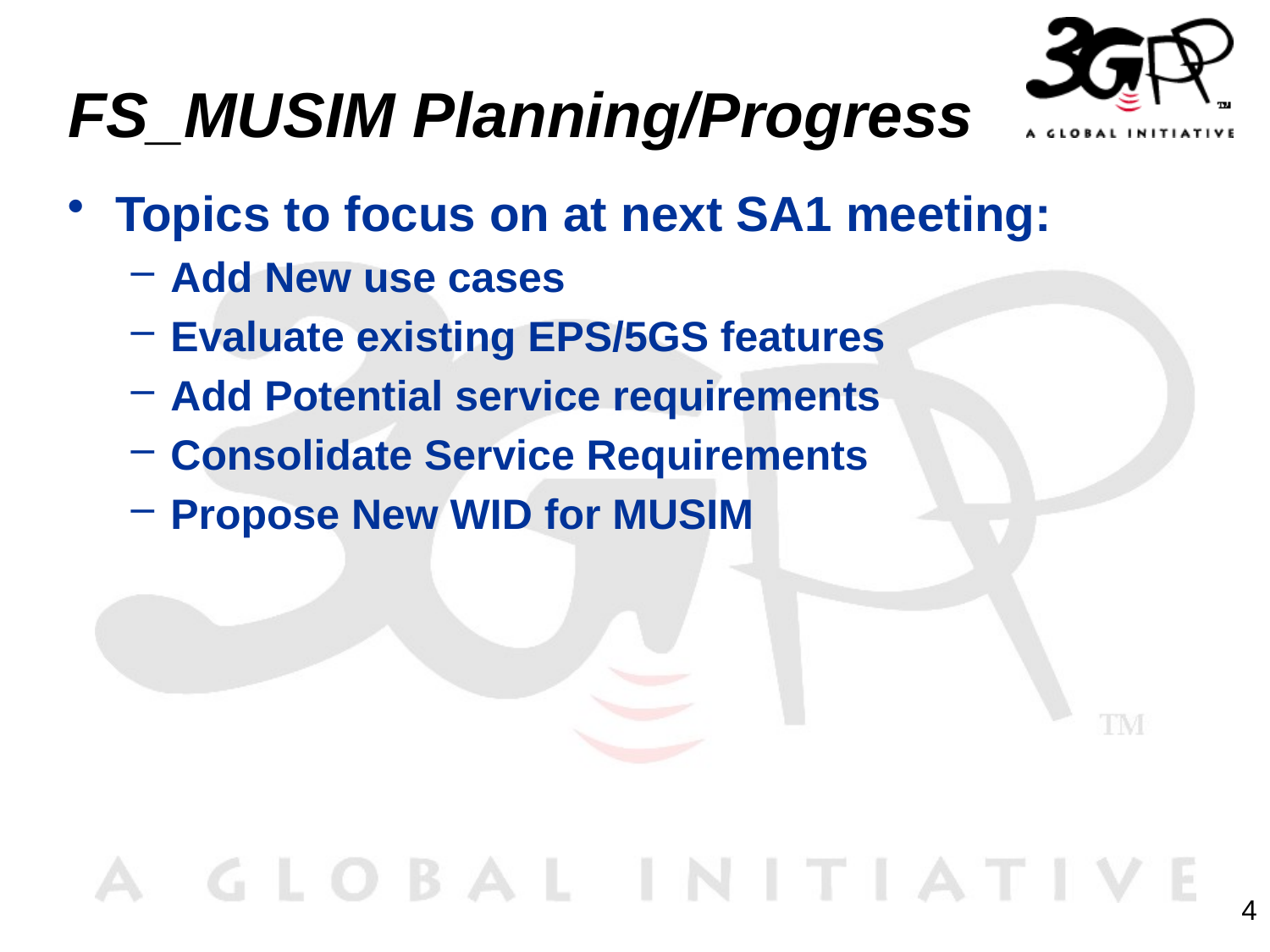

# FS_MUSIM Planning/Progress
Topics to focus on at next SA1 meeting:
Add New use cases
Evaluate existing EPS/5GS features
Add Potential service requirements
Consolidate Service Requirements
Propose New WID for MUSIM
4